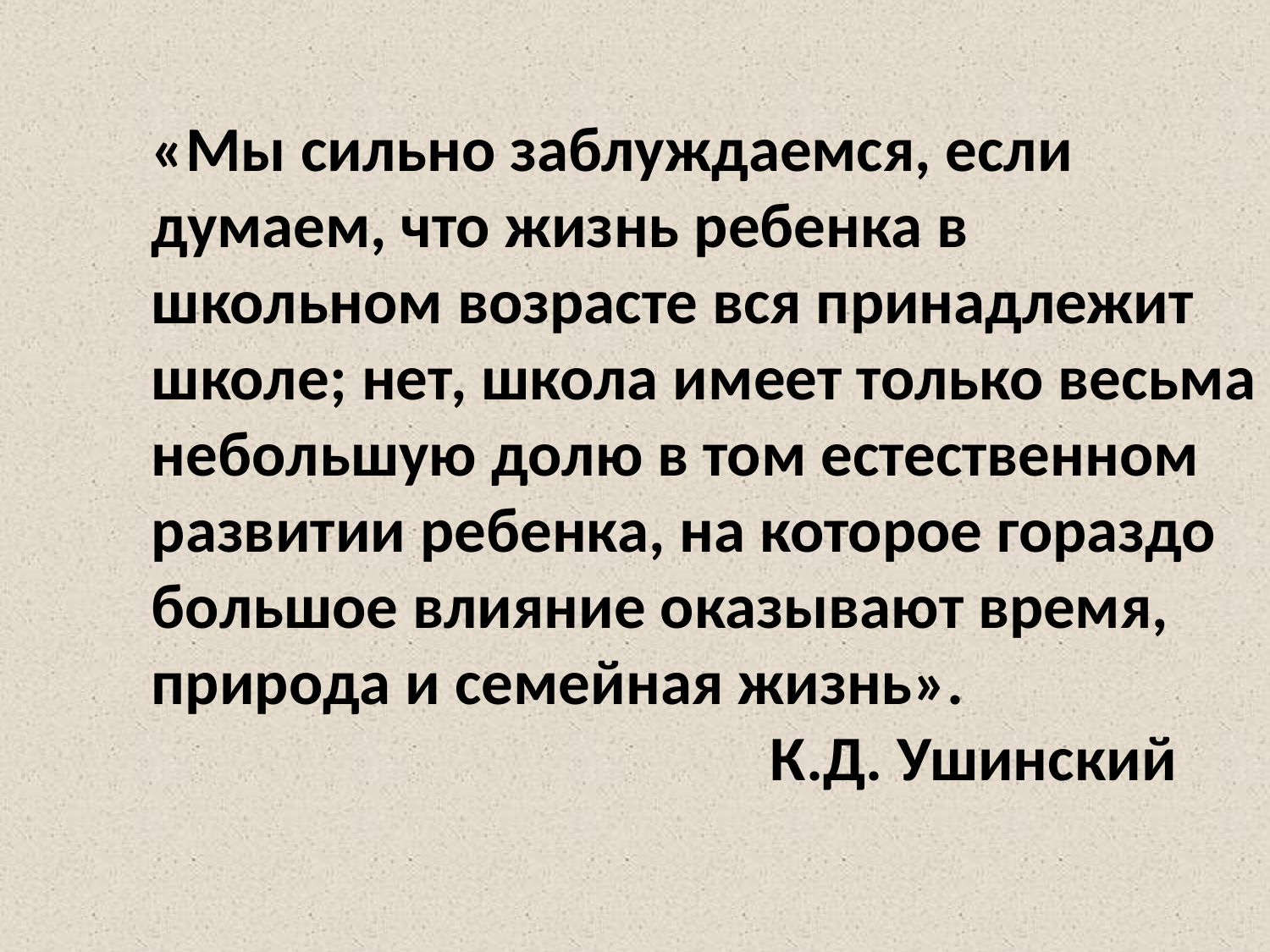

«Мы сильно заблуждаемся, если думаем, что жизнь ребенка в школьном возрасте вся принадлежит школе; нет, школа имеет только весьма небольшую долю в том естественном развитии ребенка, на которое гораздо большое влияние оказывают время, природа и семейная жизнь».
                                           К.Д. Ушинский